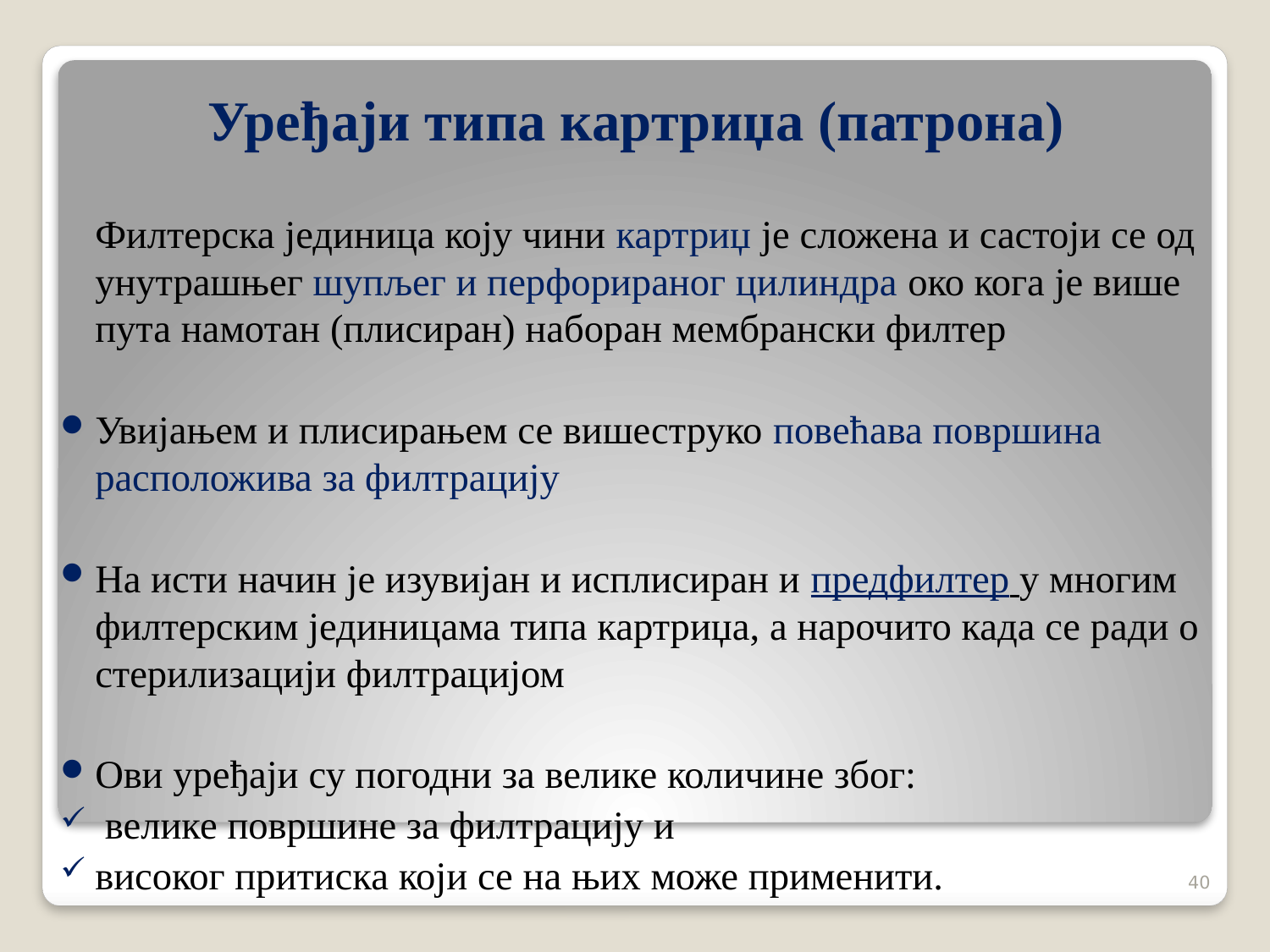

# Уређаји типа картриџа (патрона)
	Филтерска јединица коју чини картриџ је сложена и састоји се од унутрашњег шупљег и перфорираног цилиндра око кога је више пута намотан (плисиран) наборан мембрански филтер

Увијањем и плисирањем се вишеструко повећава површина расположива за филтрацију

На исти начин је изувијан и исплисиран и предфилтер у многим филтерским јединицама типа картриџа, а нарочито када се ради о стерилизацији филтрацијом

Ови уређаји су погодни за велике количине због:
 велике површине за филтрацију и
високог притиска који се на њих може применити.
40